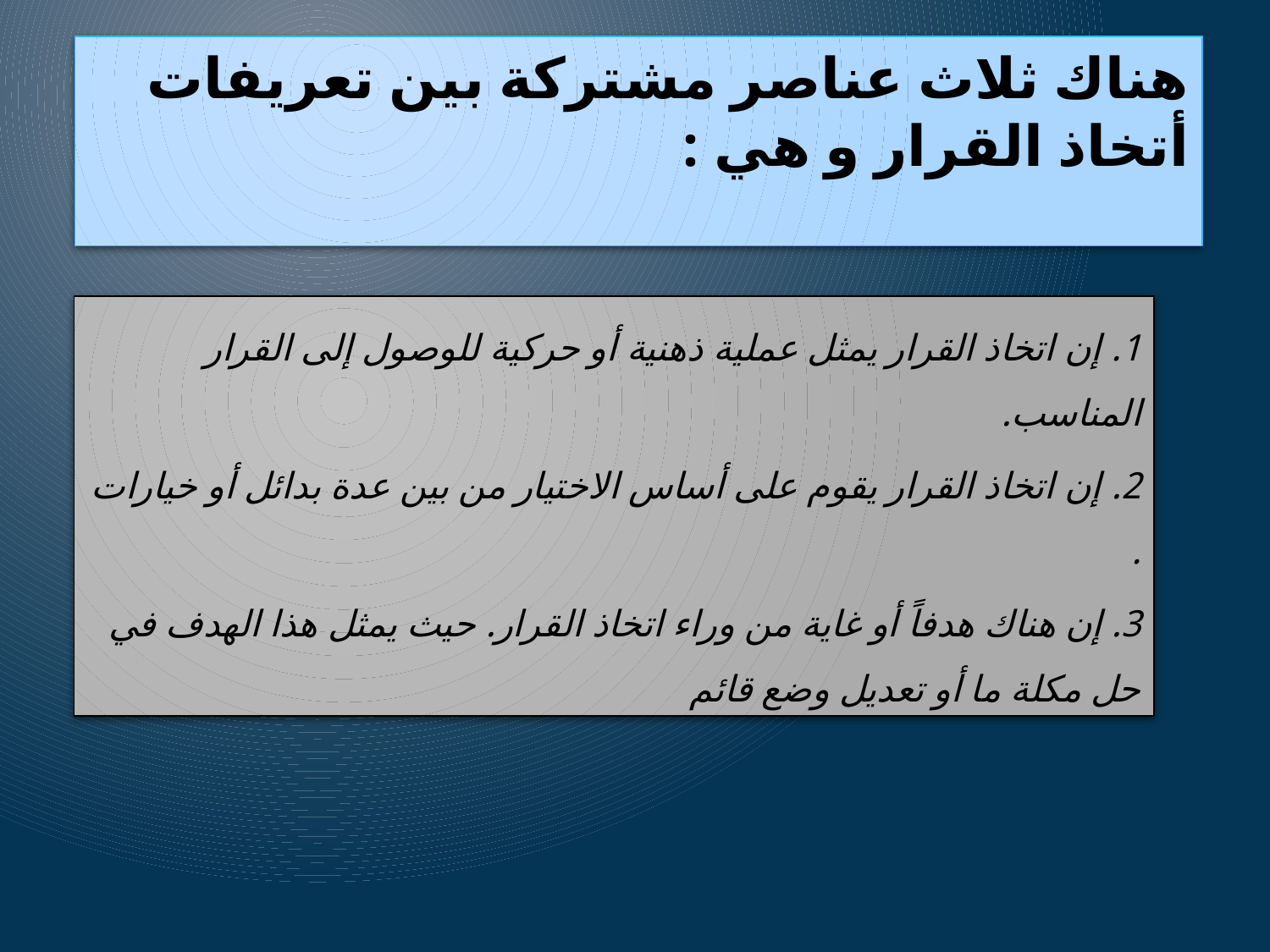

# هناك ثلاث عناصر مشتركة بين تعريفات أتخاذ القرار و هي :
1. إن اتخاذ القرار يمثل عملية ذهنية أو حركية للوصول إلى القرار المناسب.
2. إن اتخاذ القرار يقوم على أساس الاختيار من بين عدة بدائل أو خيارات .
3. إن هناك هدفاً أو غاية من وراء اتخاذ القرار. حيث يمثل هذا الهدف في حل مكلة ما أو تعديل وضع قائم